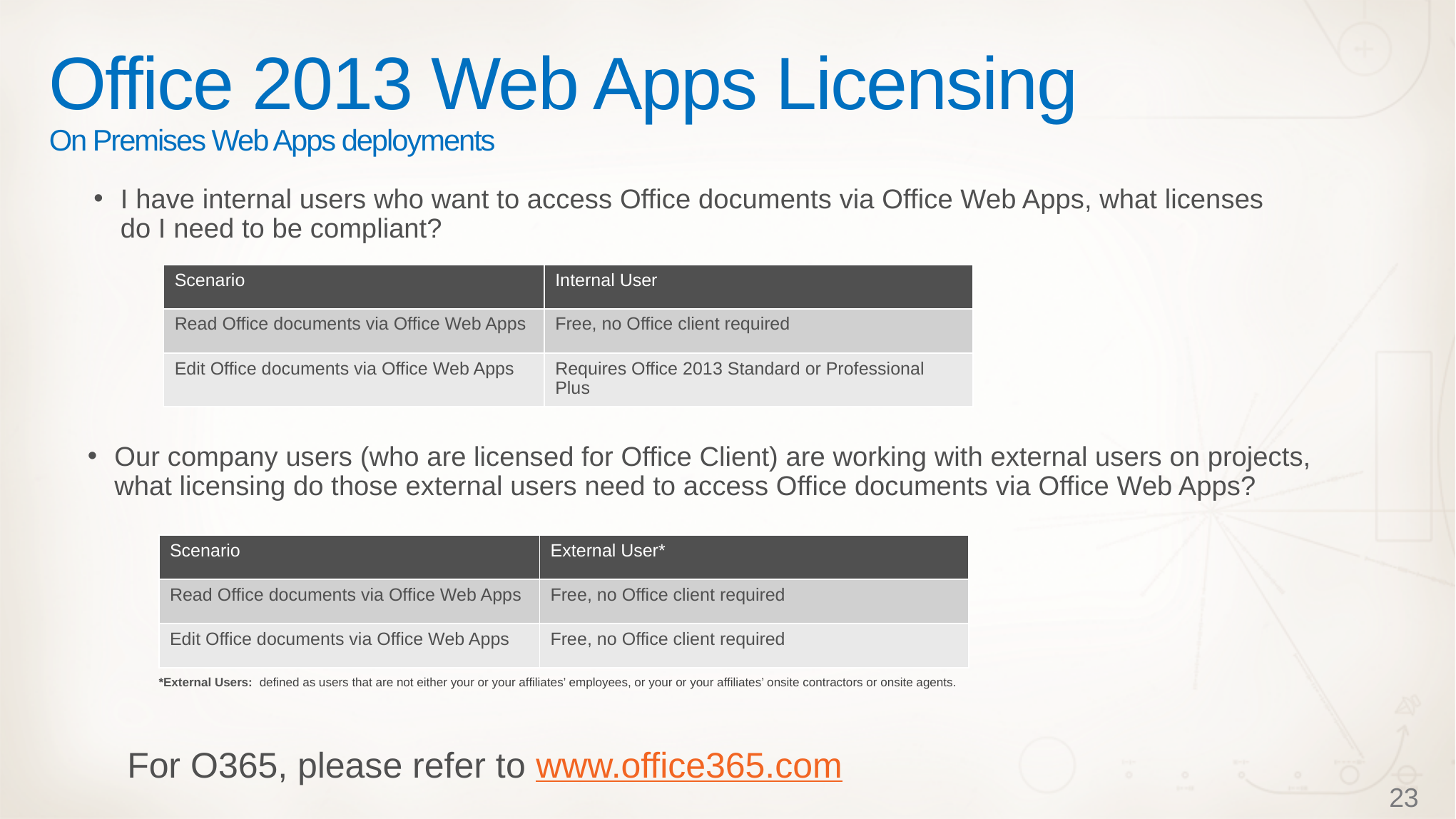

# Office 2013 Web Apps Licensing On Premises Web Apps deployments
I have internal users who want to access Office documents via Office Web Apps, what licenses do I need to be compliant?

| Scenario | Internal User |
| --- | --- |
| Read Office documents via Office Web Apps | Free, no Office client required |
| Edit Office documents via Office Web Apps | Requires Office 2013 Standard or Professional Plus |
Our company users (who are licensed for Office Client) are working with external users on projects, what licensing do those external users need to access Office documents via Office Web Apps?
| Scenario | External User\* |
| --- | --- |
| Read Office documents via Office Web Apps | Free, no Office client required |
| Edit Office documents via Office Web Apps | Free, no Office client required |
*External Users:  defined as users that are not either your or your affiliates’ employees, or your or your affiliates’ onsite contractors or onsite agents.
For O365, please refer to www.office365.com
23